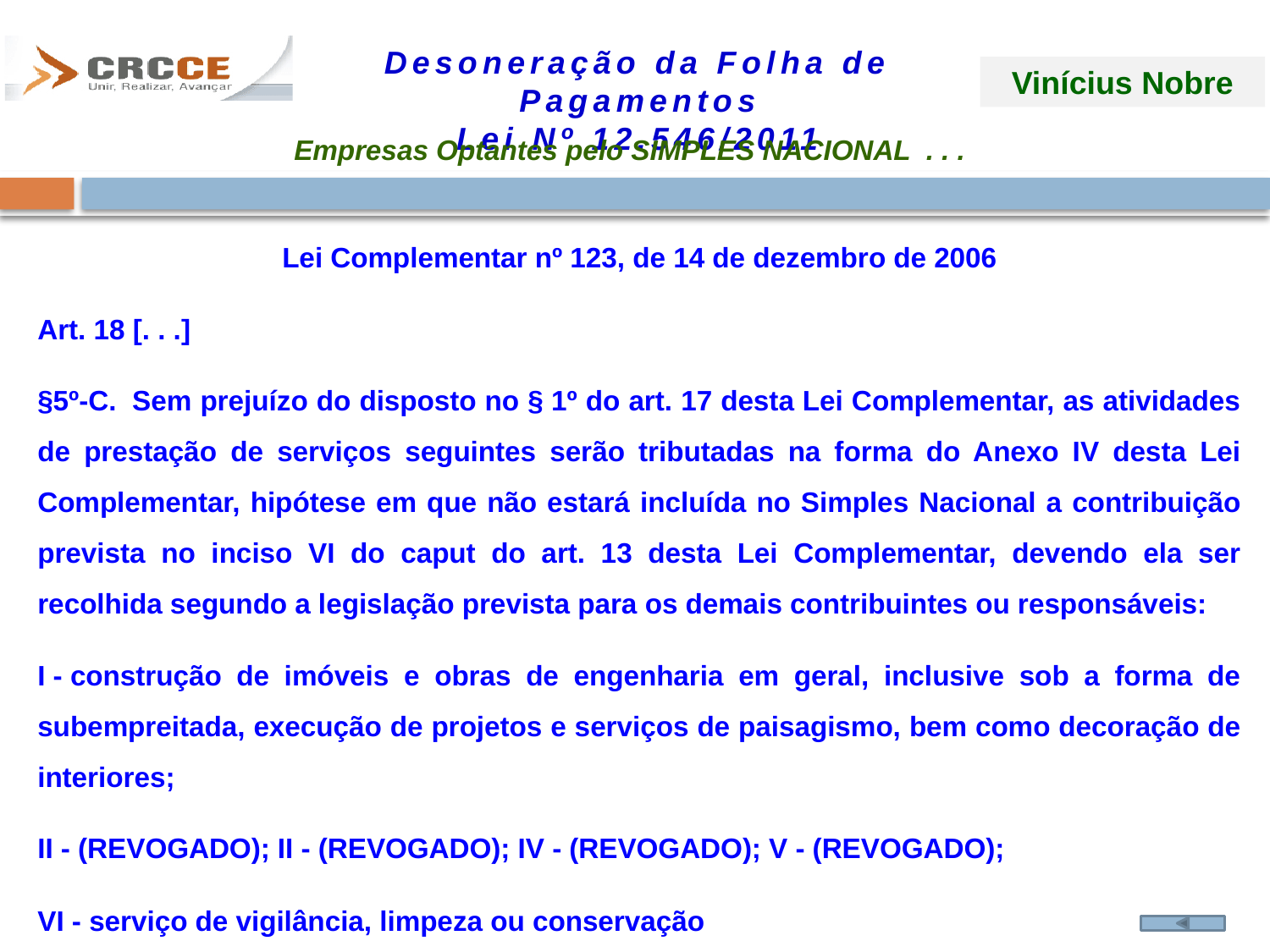

Empresas Optantes pelo SIMPLES NACIONAL  . . .
Lei Complementar nº 123, de 14 de dezembro de 2006
Art. 18 [. . .]
§5º-C.  Sem prejuízo do disposto no § 1º do art. 17 desta Lei Complementar, as atividades de prestação de serviços seguintes serão tributadas na forma do Anexo IV desta Lei Complementar, hipótese em que não estará incluída no Simples Nacional a contribuição prevista no inciso VI do caput do art. 13 desta Lei Complementar, devendo ela ser recolhida segundo a legislação prevista para os demais contribuintes ou responsáveis:
I - construção de imóveis e obras de engenharia em geral, inclusive sob a forma de subempreitada, execução de projetos e serviços de paisagismo, bem como decoração de interiores;
II - (REVOGADO); II - (REVOGADO); IV - (REVOGADO); V - (REVOGADO);
VI - serviço de vigilância, limpeza ou conservação